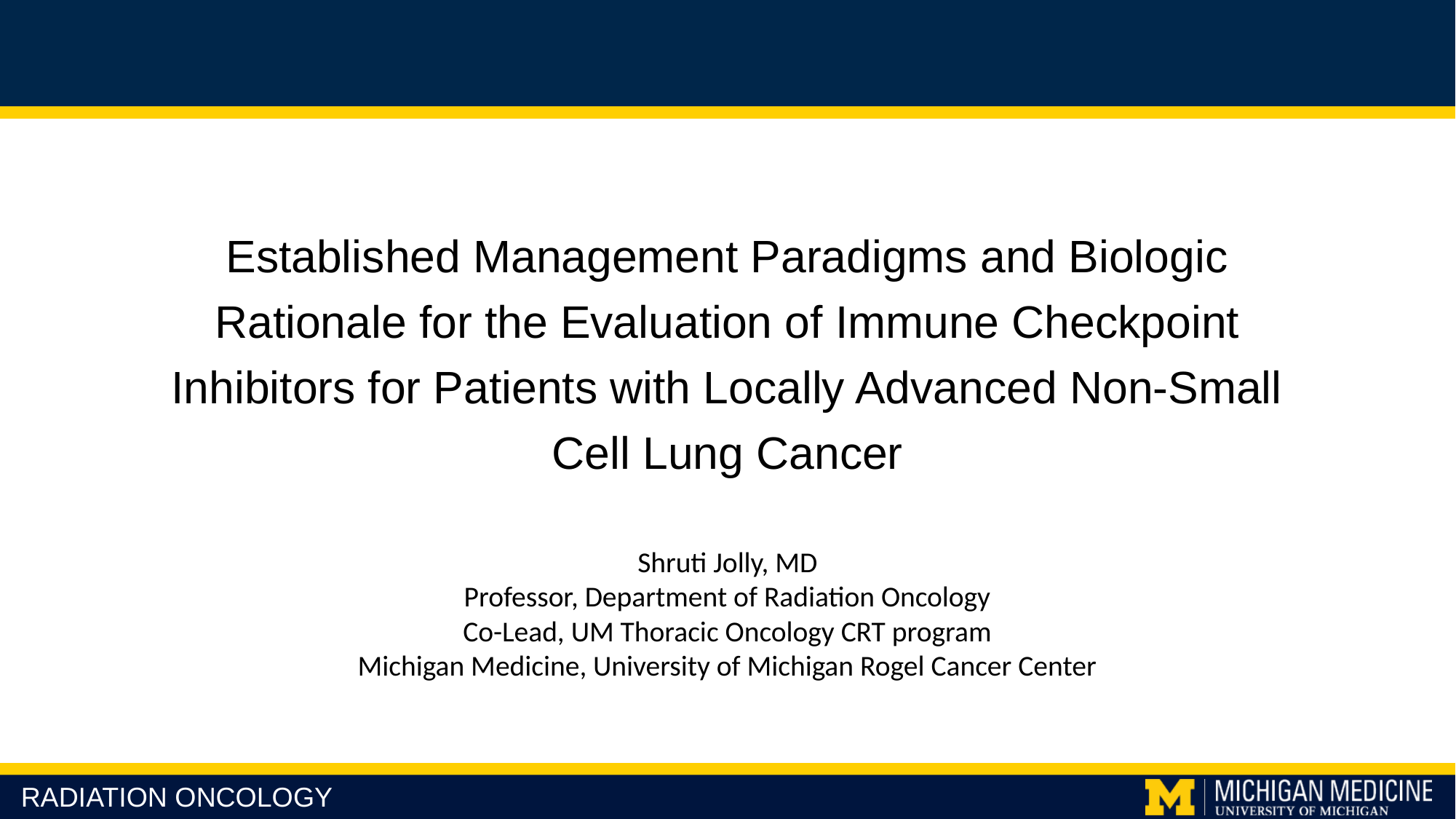

Established Management Paradigms and Biologic Rationale for the Evaluation of Immune Checkpoint Inhibitors for Patients with Locally Advanced Non-Small Cell Lung Cancer
Shruti Jolly, MD
Professor, Department of Radiation Oncology
Co-Lead, UM Thoracic Oncology CRT program
Michigan Medicine, University of Michigan Rogel Cancer Center